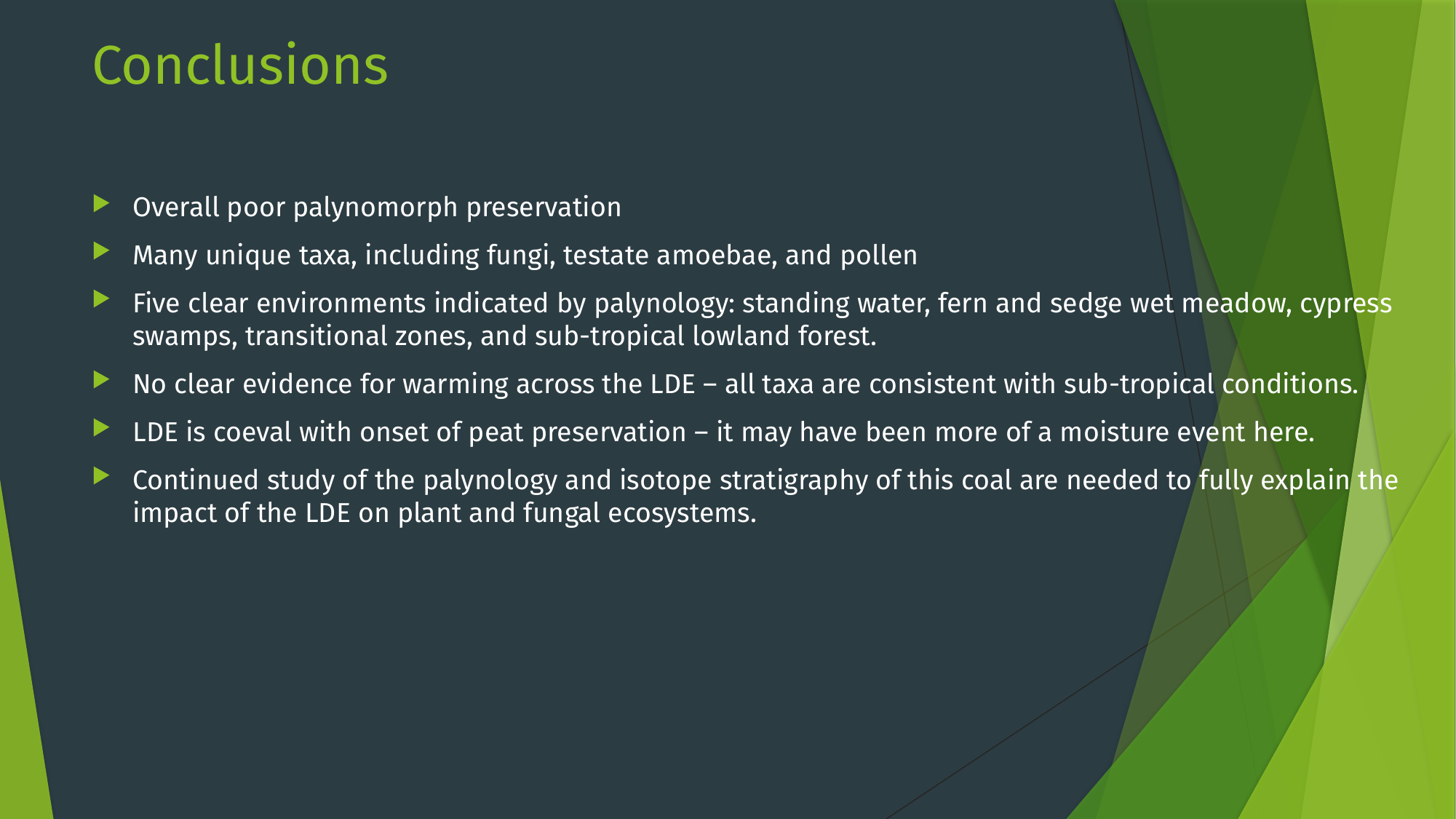

# Conclusions
Overall poor palynomorph preservation
Many unique taxa, including fungi, testate amoebae, and pollen
Five clear environments indicated by palynology: standing water, fern and sedge wet meadow, cypress swamps, transitional zones, and sub-tropical lowland forest.
No clear evidence for warming across the LDE – all taxa are consistent with sub-tropical conditions.
LDE is coeval with onset of peat preservation – it may have been more of a moisture event here.
Continued study of the palynology and isotope stratigraphy of this coal are needed to fully explain the impact of the LDE on plant and fungal ecosystems.